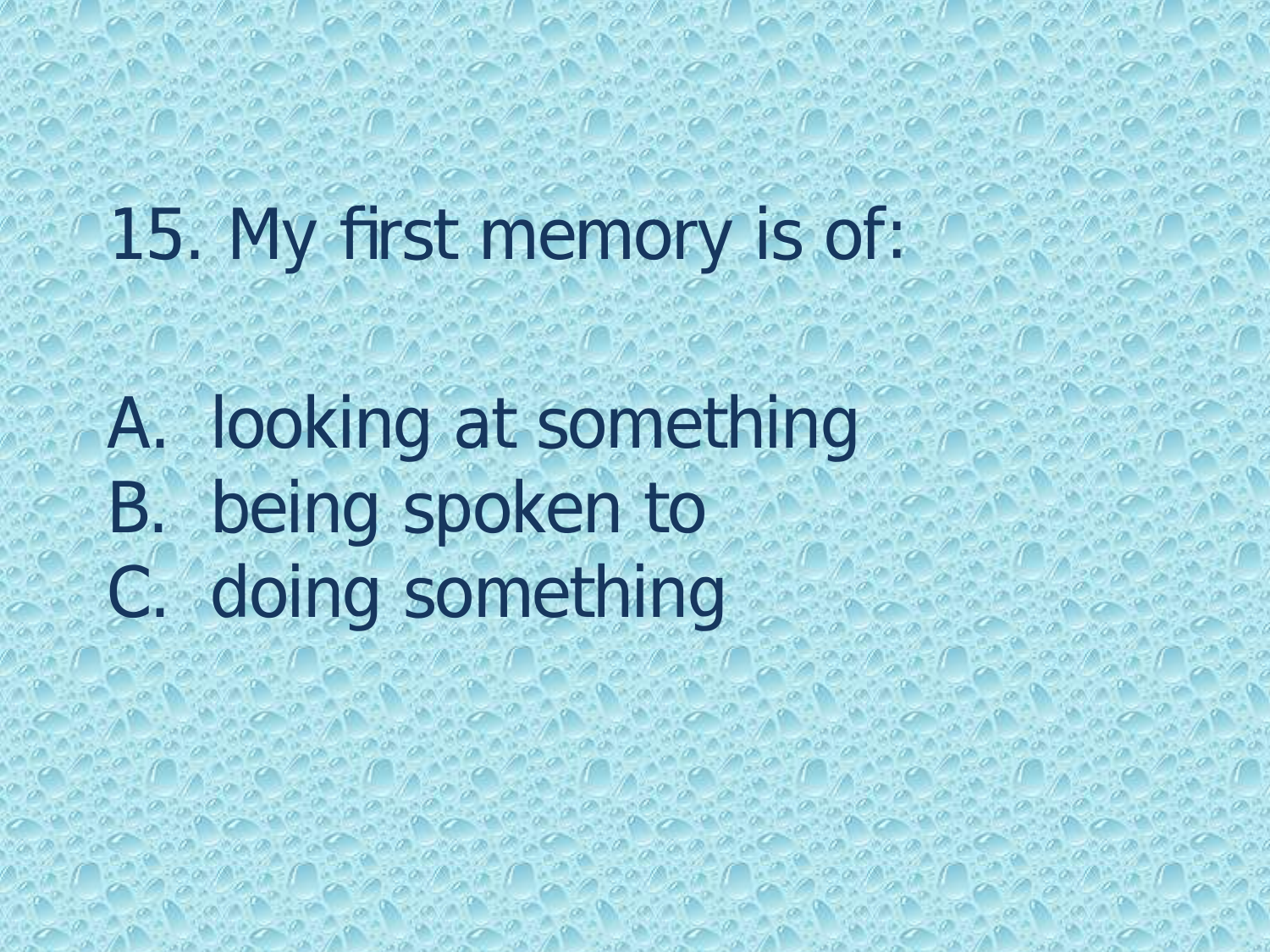

15. My first memory is of:

looking at something
being spoken to
doing something